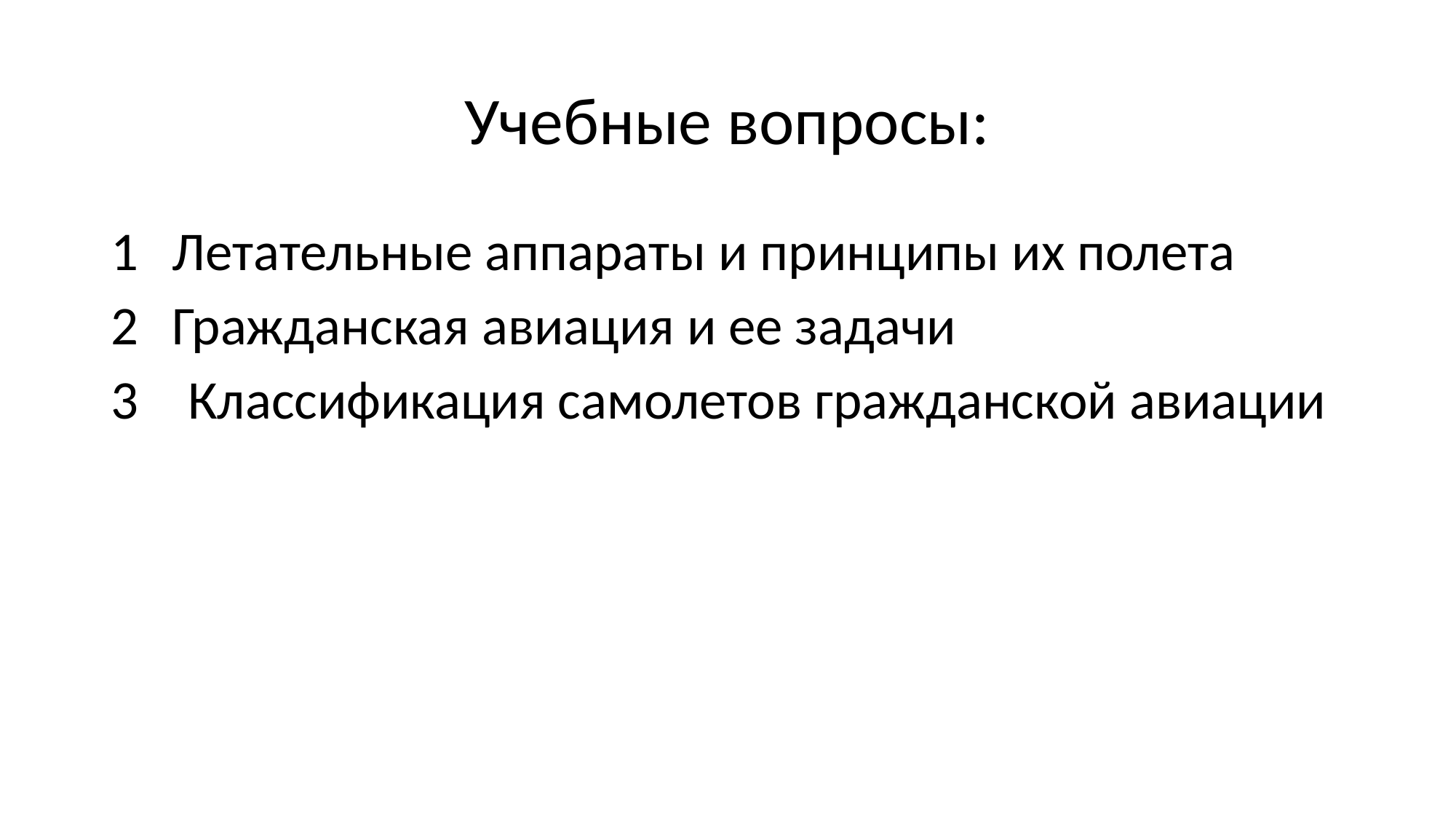

# Учебные вопросы:
Летательные аппараты и принципы их полета
Гражданская авиация и ее задачи
3    Классификация самолетов гражданской авиации